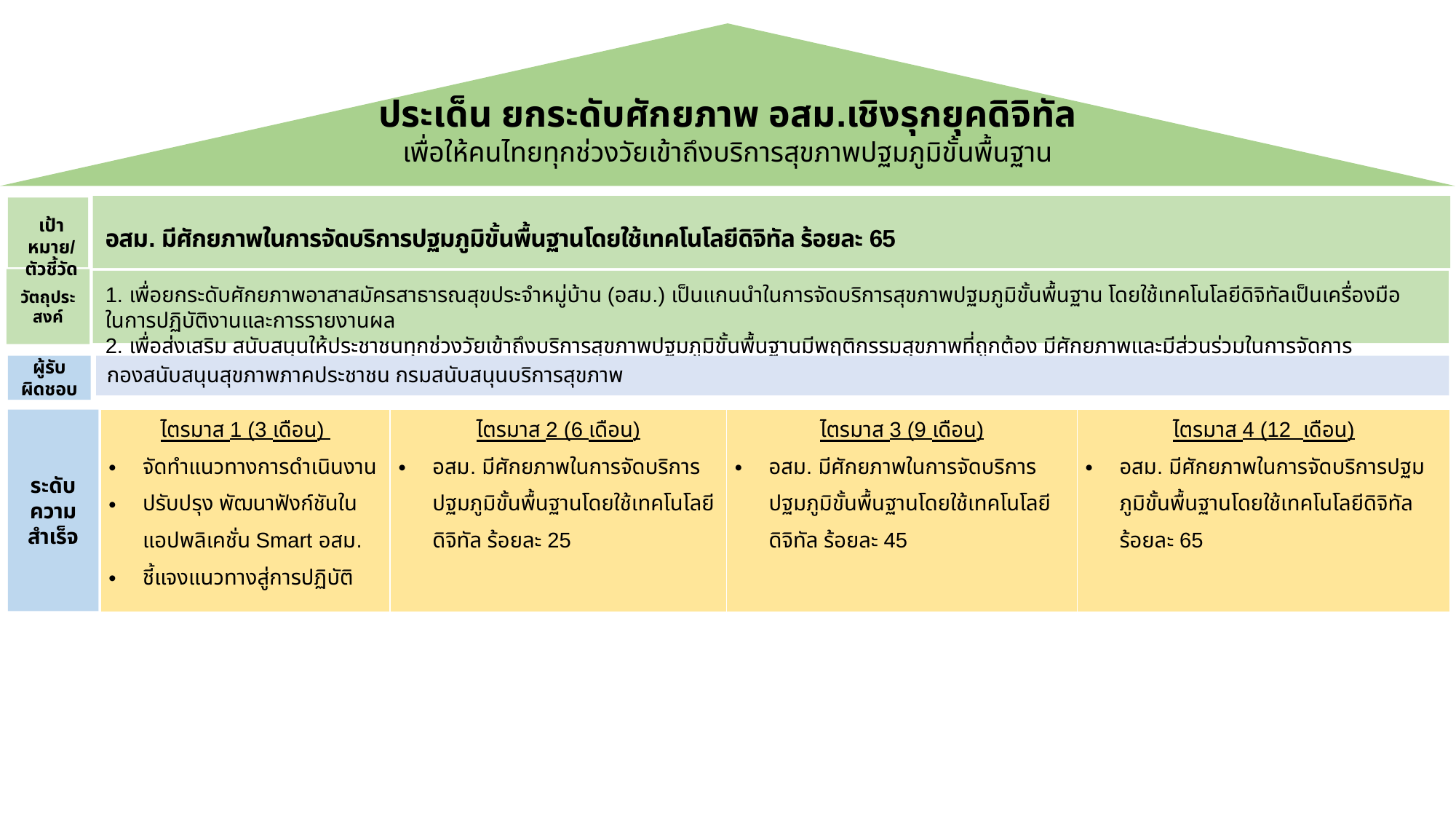

ประเด็น ยกระดับศักยภาพ อสม.เชิงรุกยุคดิจิทัล
เพื่อให้คนไทยทุกช่วงวัยเข้าถึงบริการสุขภาพปฐมภูมิขั้นพื้นฐาน

เป้าหมาย/ตัวชี้วัด
อสม. มีศักยภาพในการจัดบริการปฐมภูมิขั้นพื้นฐานโดยใช้เทคโนโลยีดิจิทัล ร้อยละ 65

วัตถุประสงค์

1. เพื่อยกระดับศักยภาพอาสาสมัครสาธารณสุขประจำหมู่บ้าน (อสม.) เป็นแกนนำในการจัดบริการสุขภาพปฐมภูมิขั้นพื้นฐาน โดยใช้เทคโนโลยีดิจิทัลเป็นเครื่องมือในการปฏิบัติงานและการรายงานผล
2. เพื่อส่งเสริม สนับสนุนให้ประชาชนทุกช่วงวัยเข้าถึงบริการสุขภาพปฐมภูมิขั้นพื้นฐานมีพฤติกรรมสุขภาพที่ถูกต้อง มีศักยภาพและมีส่วนร่วมในการจัดการสุขภาพตนเอง
ผู้รับ
ผิดชอบ
กองสนับสนุนสุขภาพภาคประชาชน กรมสนับสนุนบริการสุขภาพ

ระดับความสำเร็จ
| ไตรมาส 1 (3 เดือน) จัดทำแนวทางการดำเนินงาน ปรับปรุง พัฒนาฟังก์ชันในแอปพลิเคชั่น Smart อสม. ชี้แจงแนวทางสู่การปฏิบัติ | ไตรมาส 2 (6 เดือน) อสม. มีศักยภาพในการจัดบริการปฐมภูมิขั้นพื้นฐานโดยใช้เทคโนโลยีดิจิทัล ร้อยละ 25 | ไตรมาส 3 (9 เดือน) อสม. มีศักยภาพในการจัดบริการปฐมภูมิขั้นพื้นฐานโดยใช้เทคโนโลยีดิจิทัล ร้อยละ 45 | ไตรมาส 4 (12 เดือน) อสม. มีศักยภาพในการจัดบริการปฐมภูมิขั้นพื้นฐานโดยใช้เทคโนโลยีดิจิทัล ร้อยละ 65 |
| --- | --- | --- | --- |